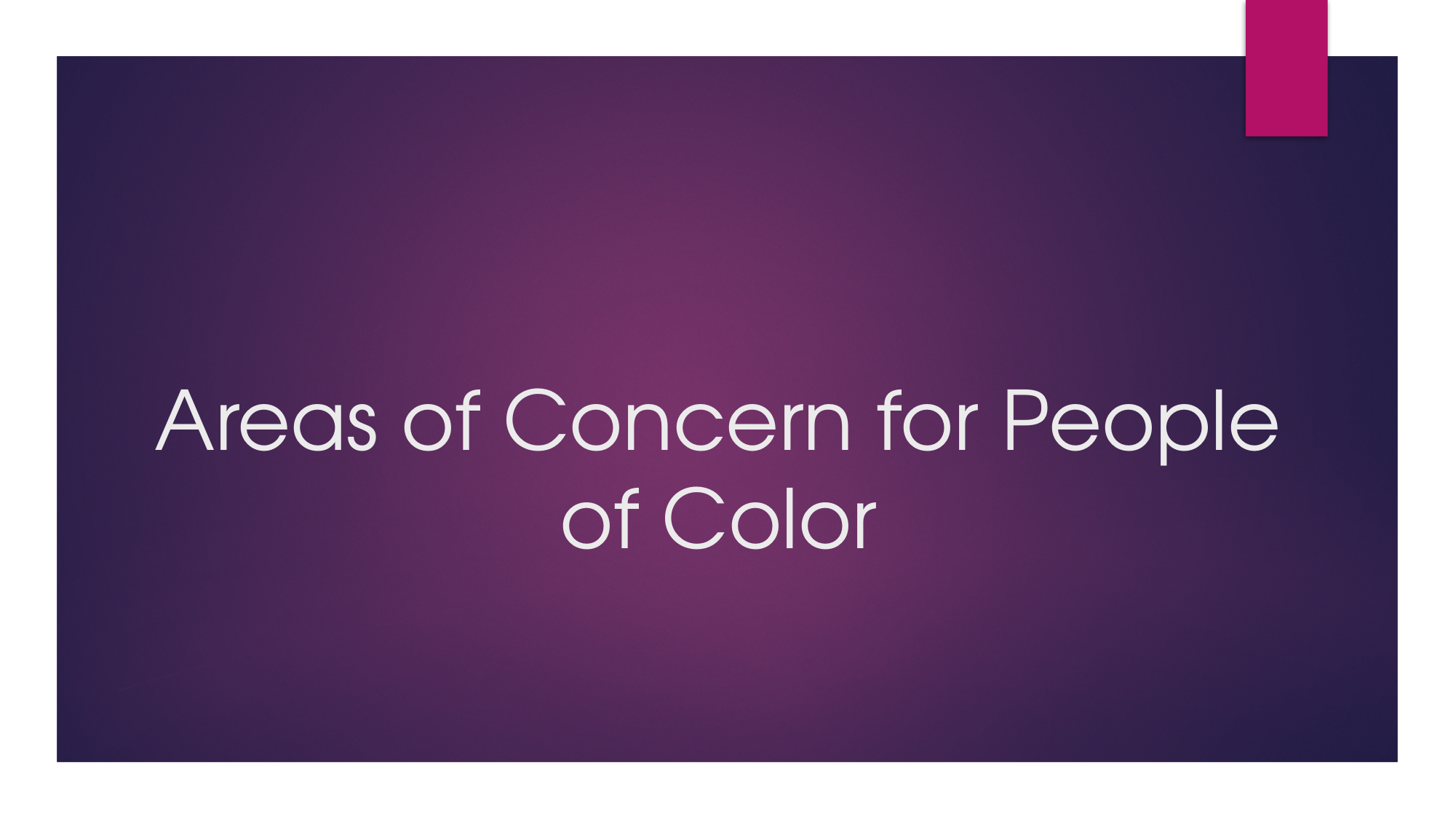

# Areas of Concern for People of Color